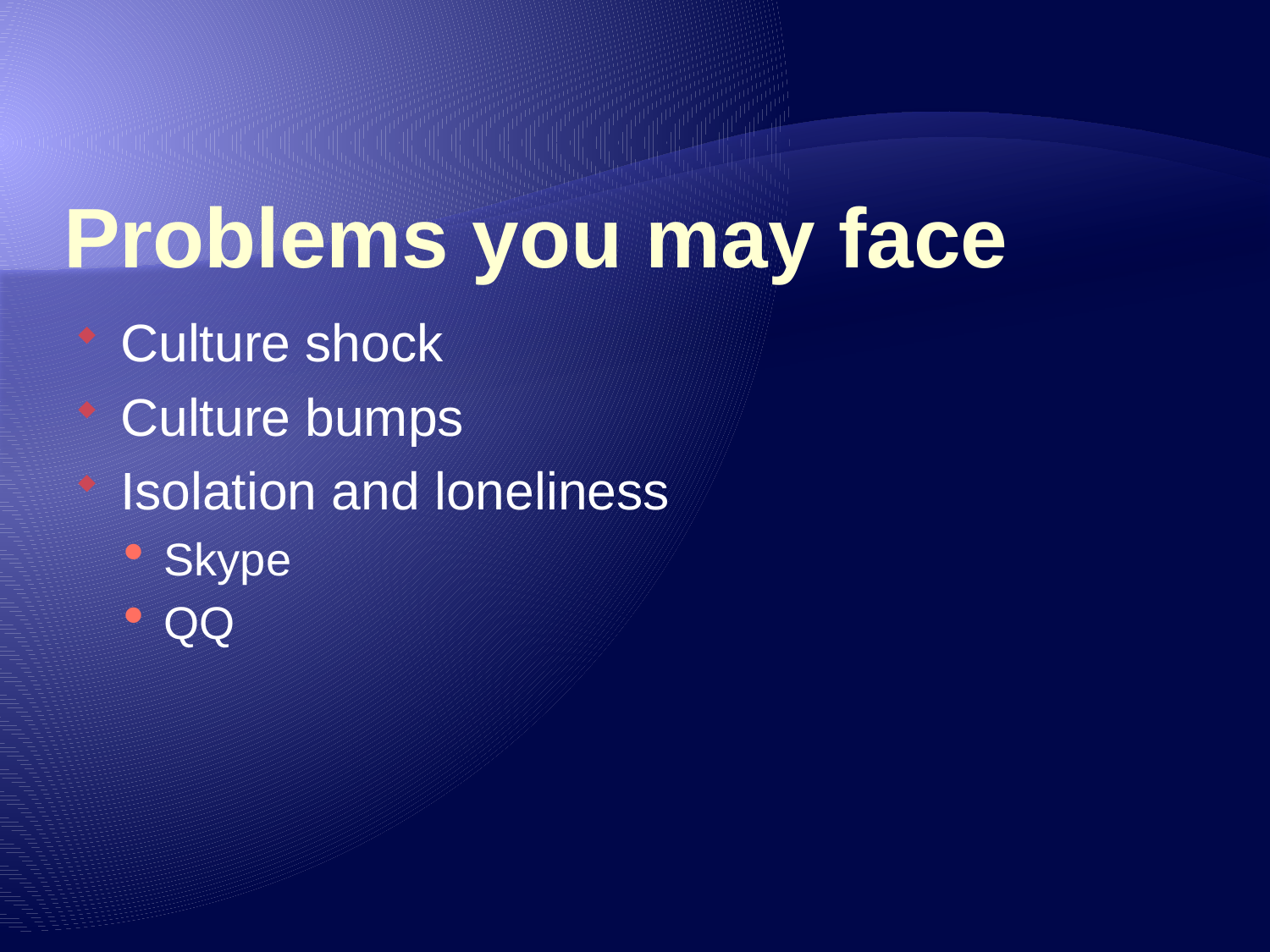

# Problems you may face
Culture shock
Culture bumps
Isolation and loneliness
Skype
QQ